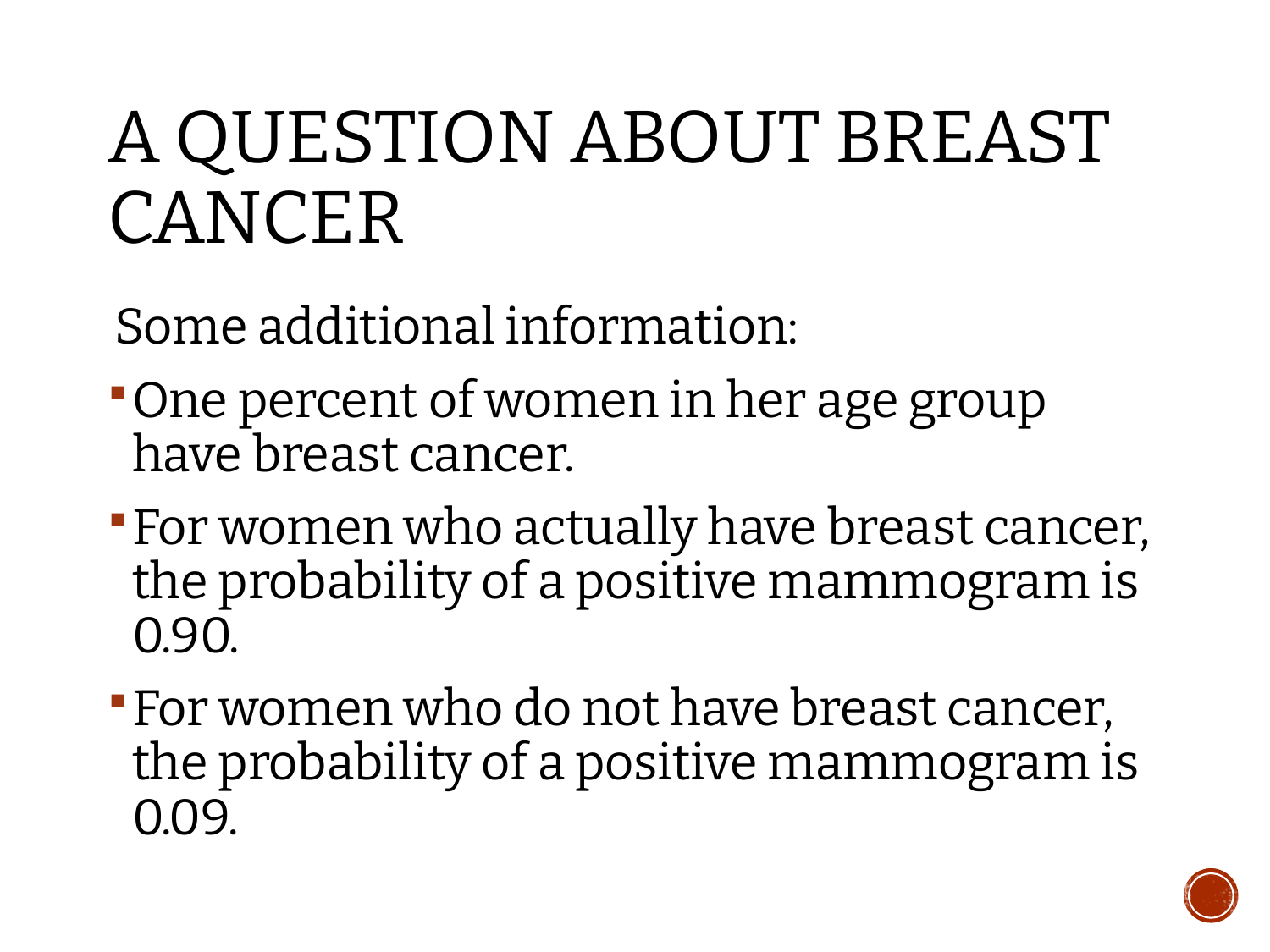

# A Question About Breast Cancer
 Some additional information:
One percent of women in her age group have breast cancer.
For women who actually have breast cancer, the probability of a positive mammogram is 0.90.
For women who do not have breast cancer, the probability of a positive mammogram is 0.09.